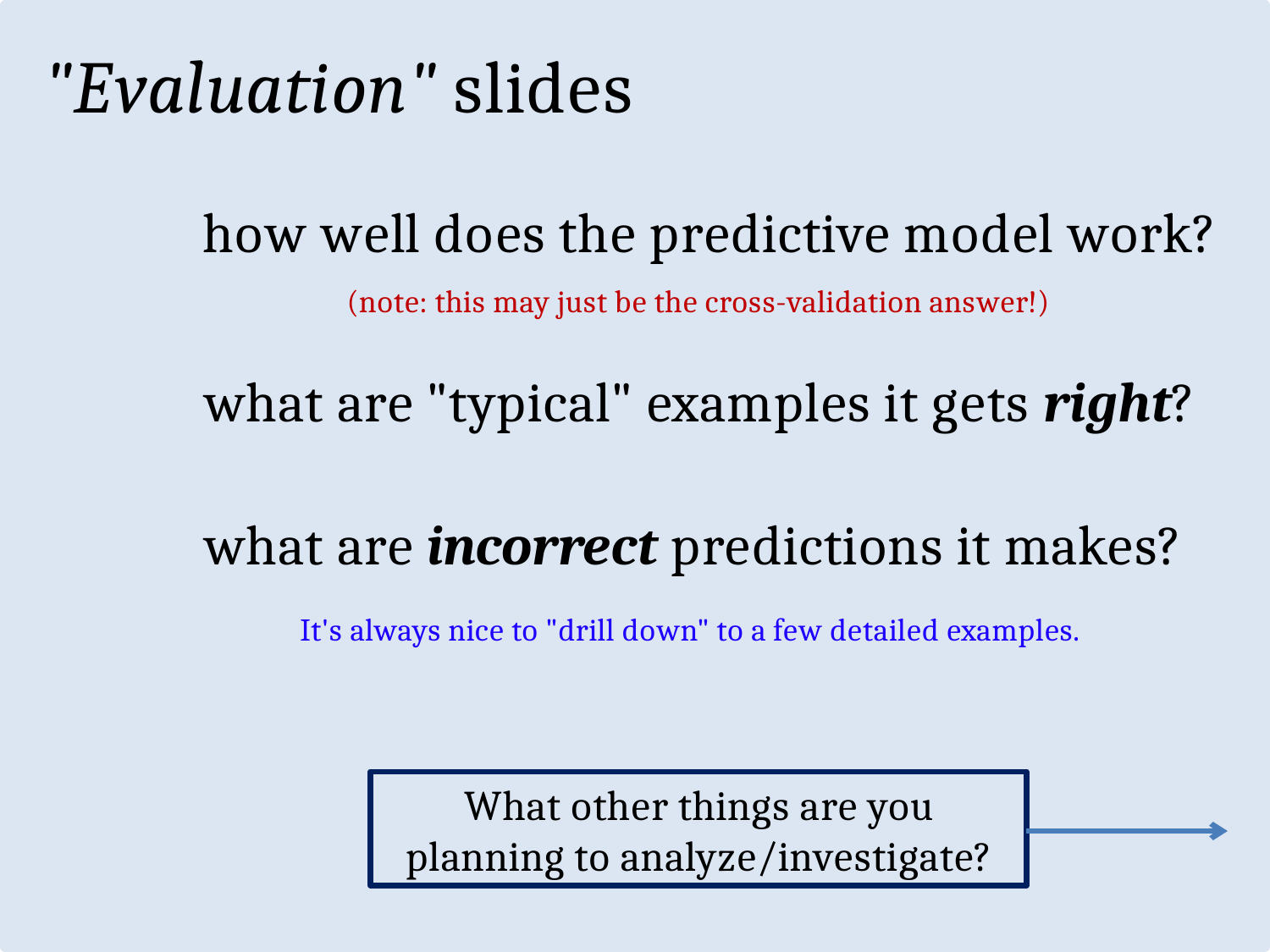

"Evaluation" slides
how well does the predictive model work?
(note: this may just be the cross-validation answer!)
what are "typical" examples it gets right?
what are incorrect predictions it makes?
It's always nice to "drill down" to a few detailed examples.
What other things are you planning to analyze/investigate?